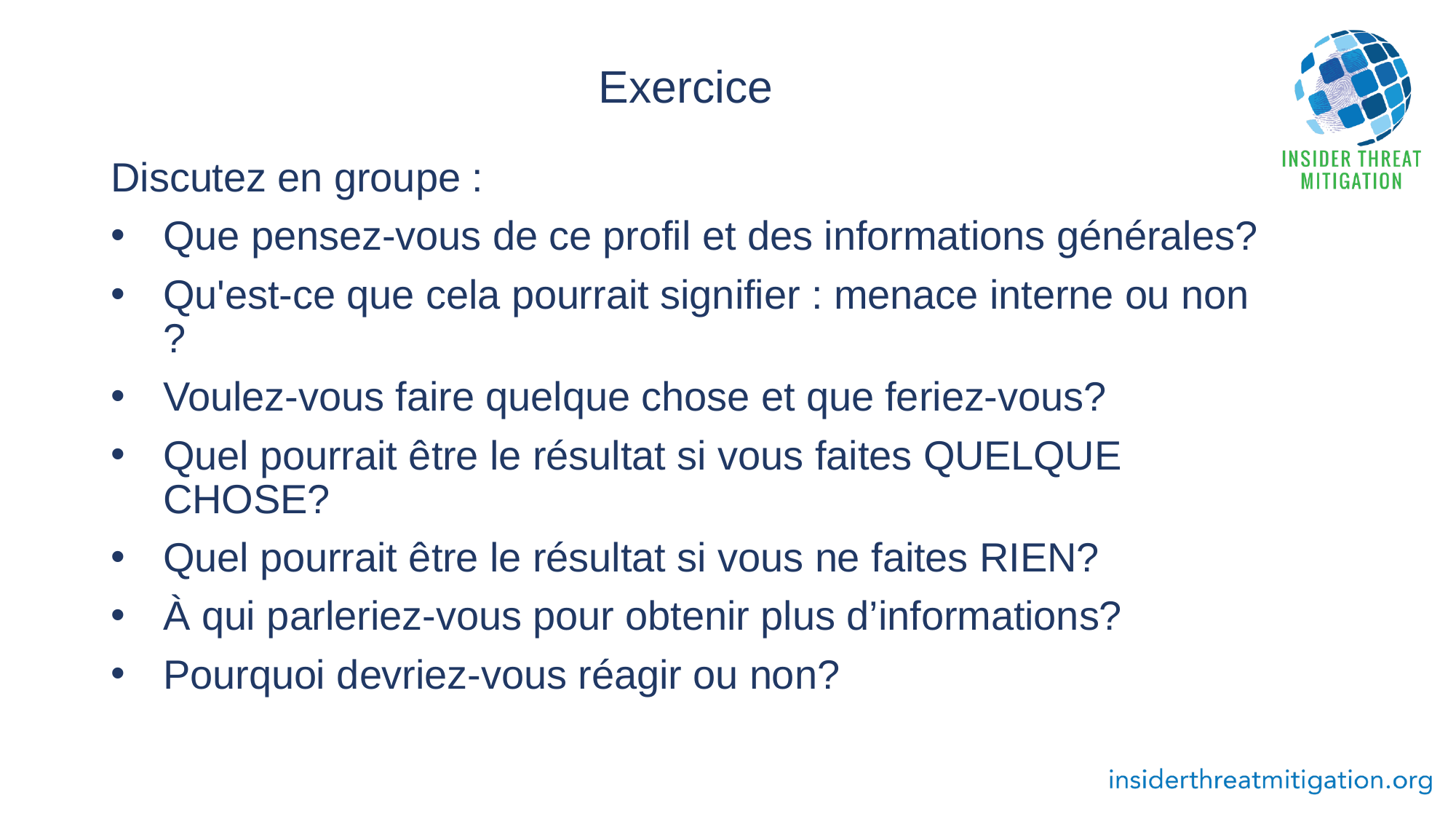

# Exercice
Discutez en groupe :
Que pensez-vous de ce profil et des informations générales?
Qu'est-ce que cela pourrait signifier : menace interne ou non ?
Voulez-vous faire quelque chose et que feriez-vous?
Quel pourrait être le résultat si vous faites QUELQUE CHOSE?
Quel pourrait être le résultat si vous ne faites RIEN?
À qui parleriez-vous pour obtenir plus d’informations?
Pourquoi devriez-vous réagir ou non?